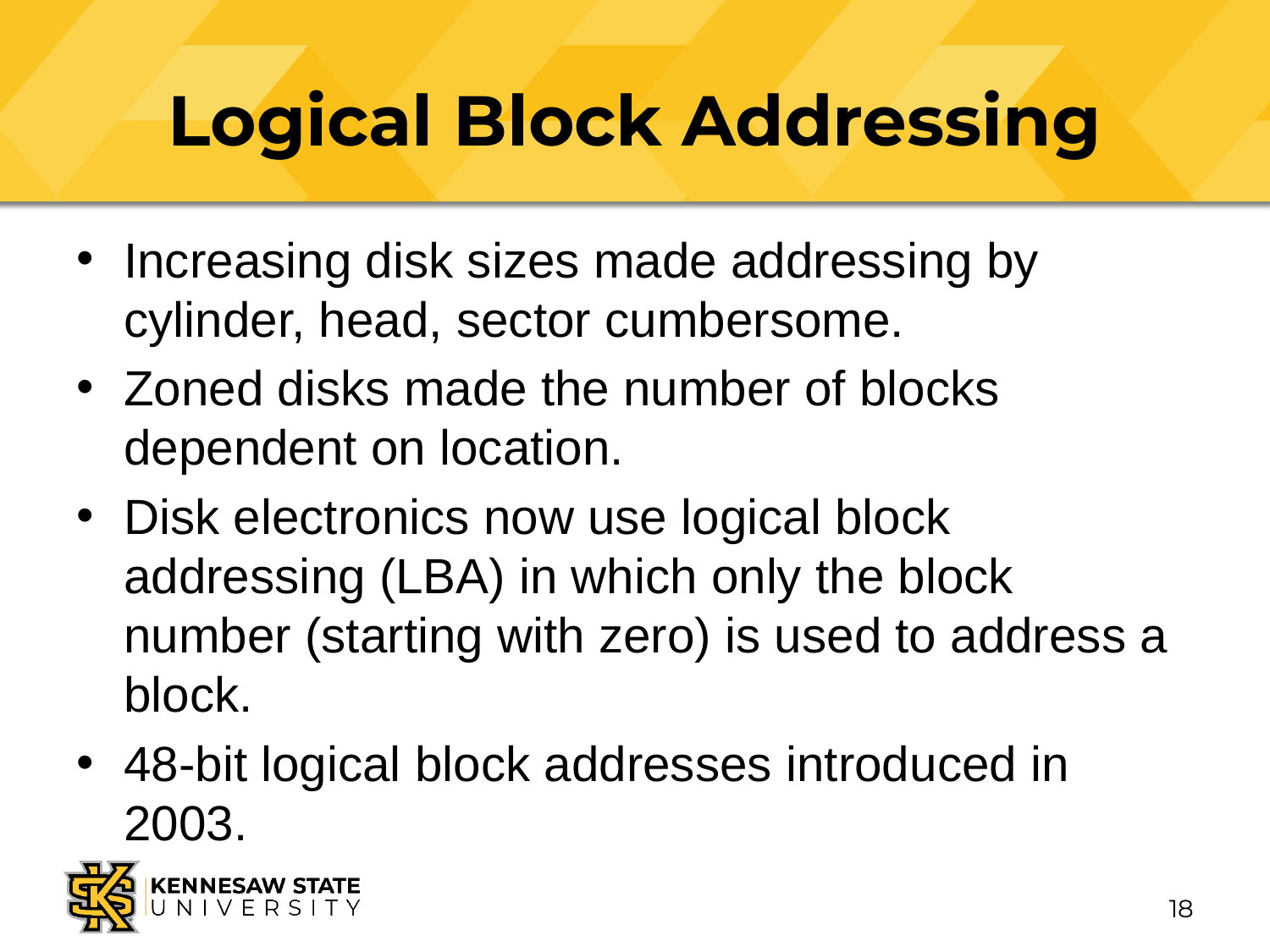

# Logical Block Addressing
Increasing disk sizes made addressing by cylinder, head, sector cumbersome.
Zoned disks made the number of blocks dependent on location.
Disk electronics now use logical block addressing (LBA) in which only the block number (starting with zero) is used to address a block.
48-bit logical block addresses introduced in 2003.
18